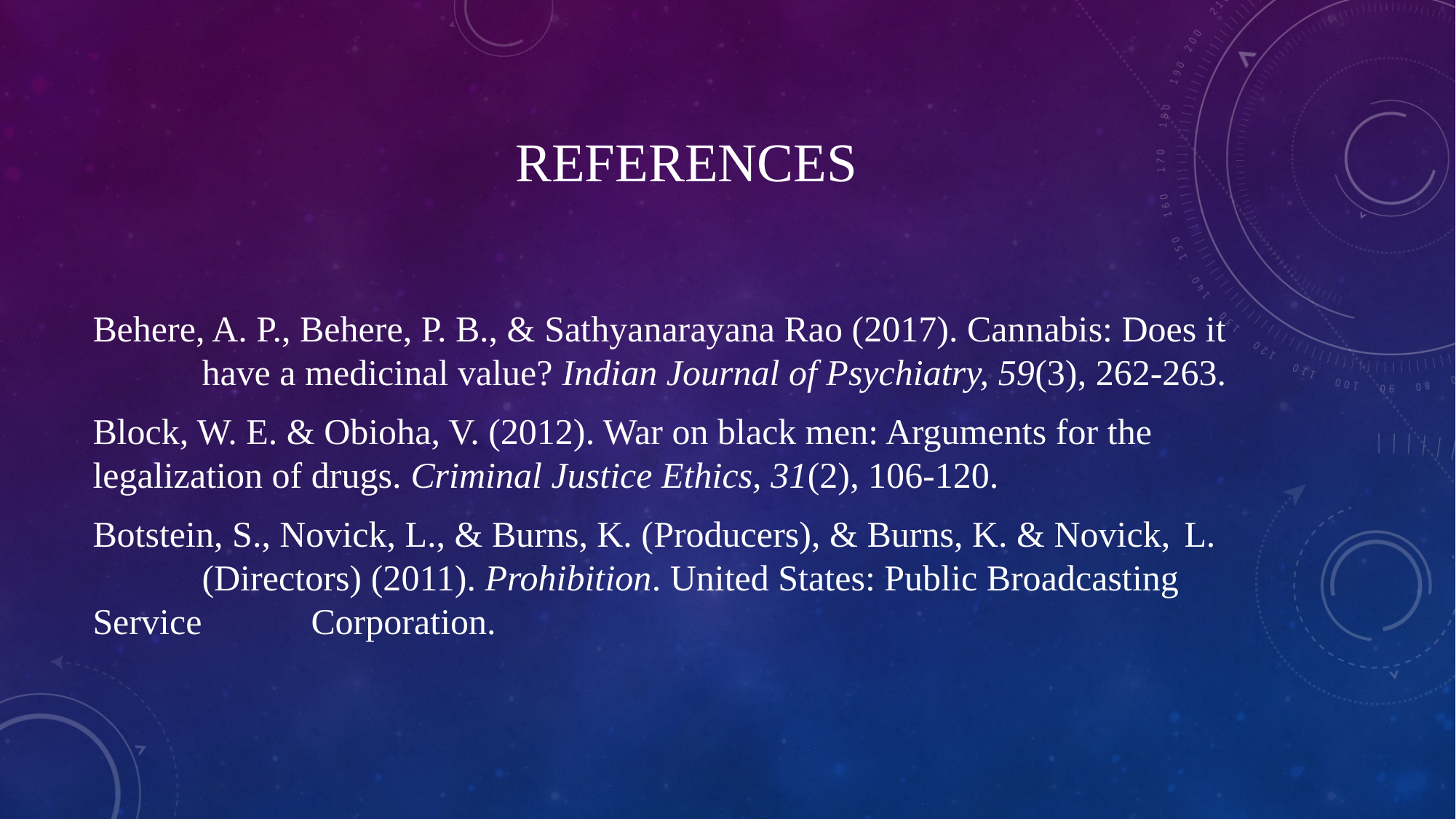

# References
Behere, A. P., Behere, P. B., & Sathyanarayana Rao (2017). Cannabis: Does it 	have a medicinal value? Indian Journal of Psychiatry, 59(3), 262-263.
Block, W. E. & Obioha, V. (2012). War on black men: Arguments for the 	legalization of drugs. Criminal Justice Ethics, 31(2), 106-120.
Botstein, S., Novick, L., & Burns, K. (Producers), & Burns, K. & Novick, 	L. 	(Directors) (2011). Prohibition. United States: Public Broadcasting Service 	Corporation.